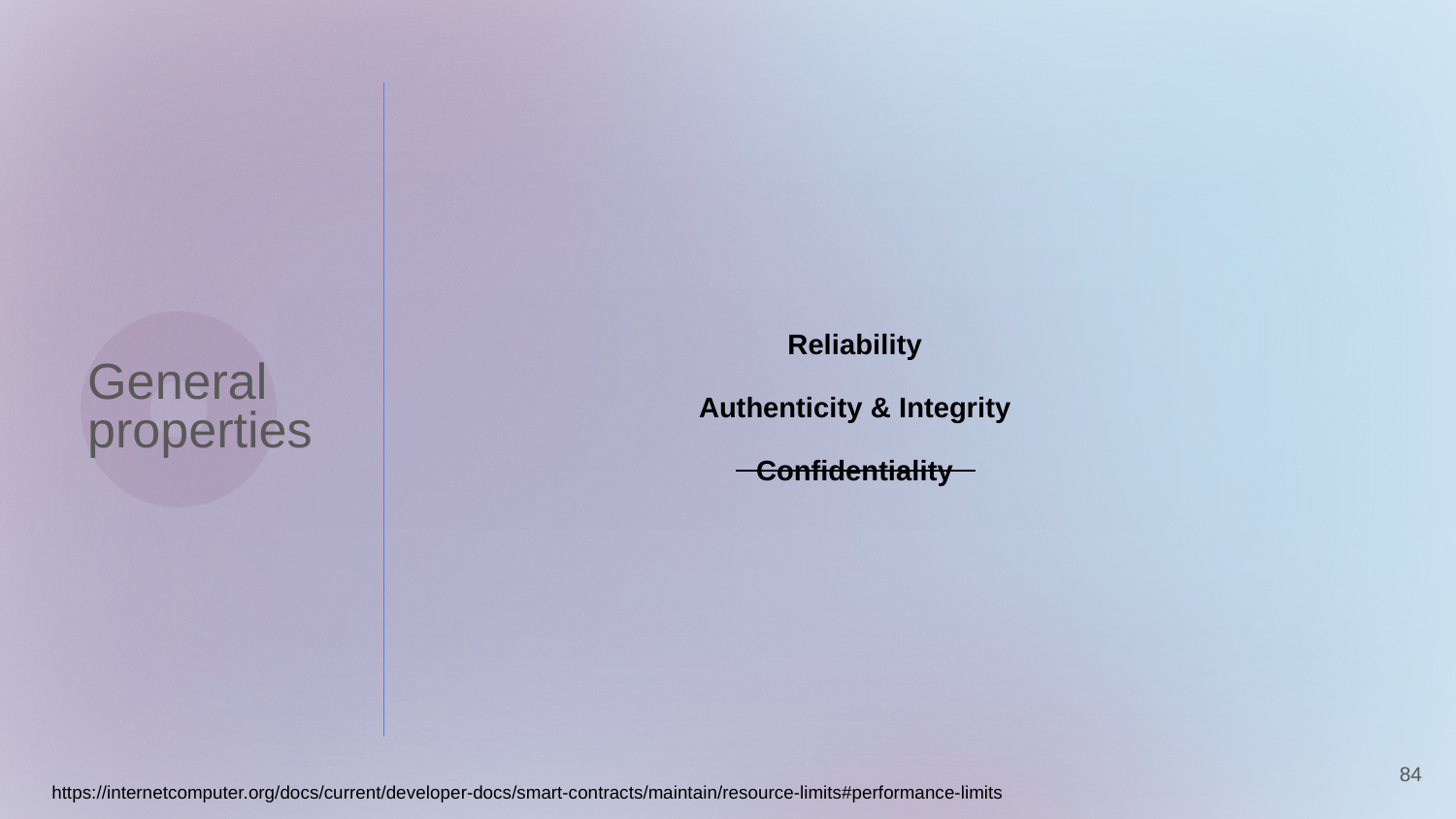

General properties

Reliability
Authenticity & Integrity
Confidentiality
84
https://internetcomputer.org/docs/current/developer-docs/smart-contracts/maintain/resource-limits#performance-limits